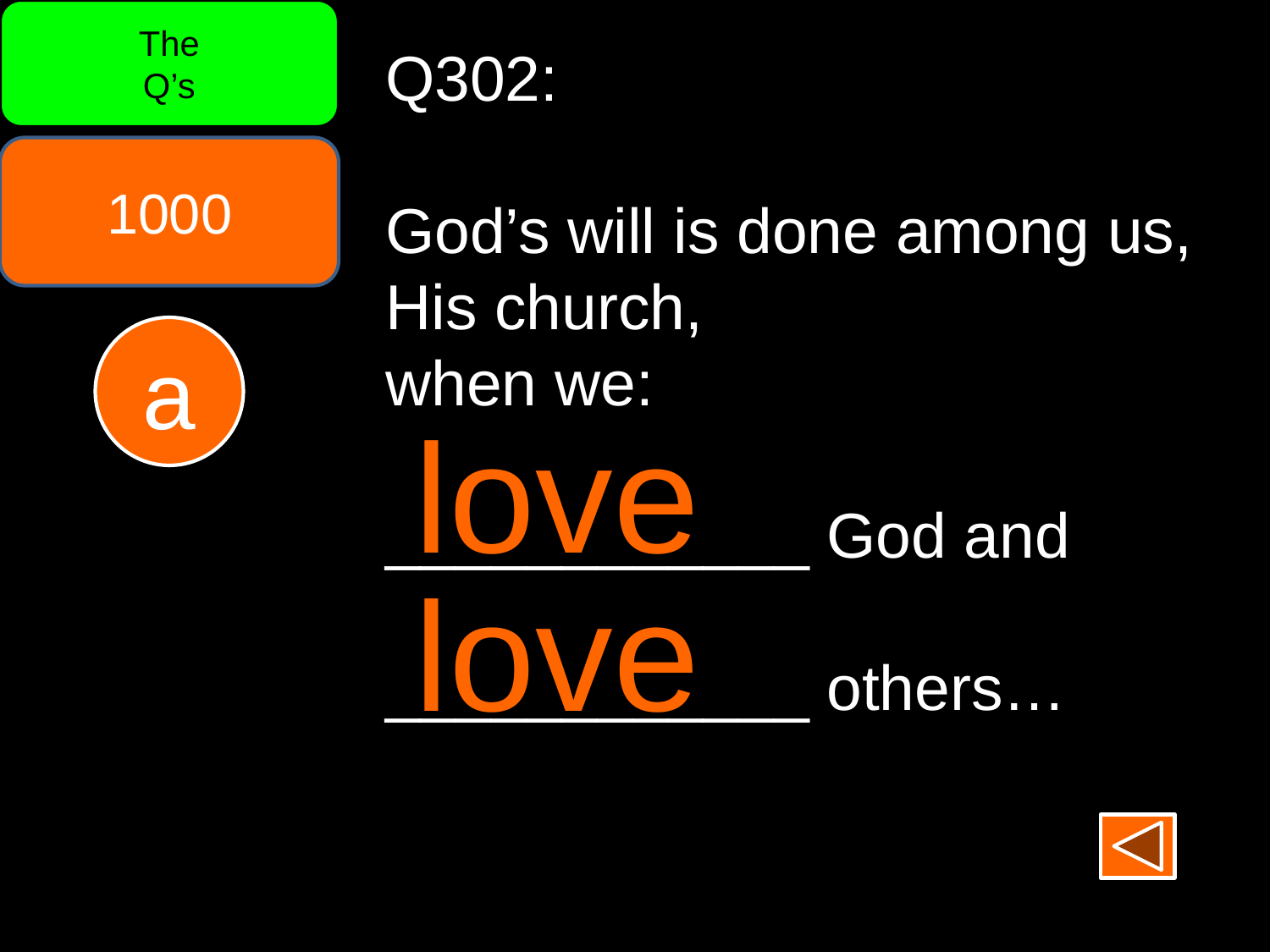

The
Q’s
Q302:

God’s will is done among us, His church,
when we:

____________ God and

____________ others…
1000
a
love
love